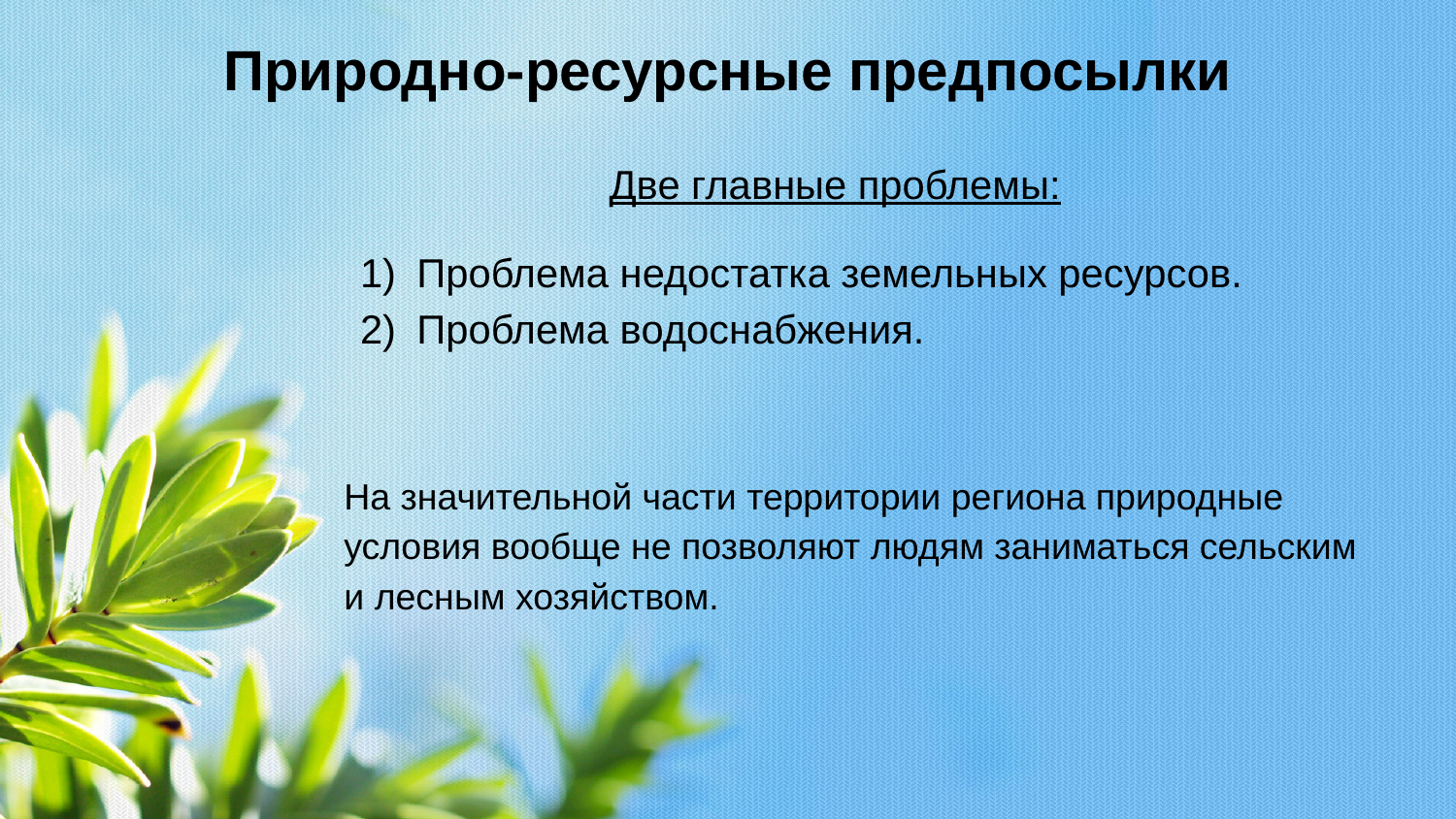

# Природно-ресурсные предпосылки
                          Две главные проблемы:
Проблема недостатка земельных ресурсов.
Проблема водоснабжения.

На значительной части территории региона природные условия вообще не позволяют людям заниматься сельским и лесным хозяйством.